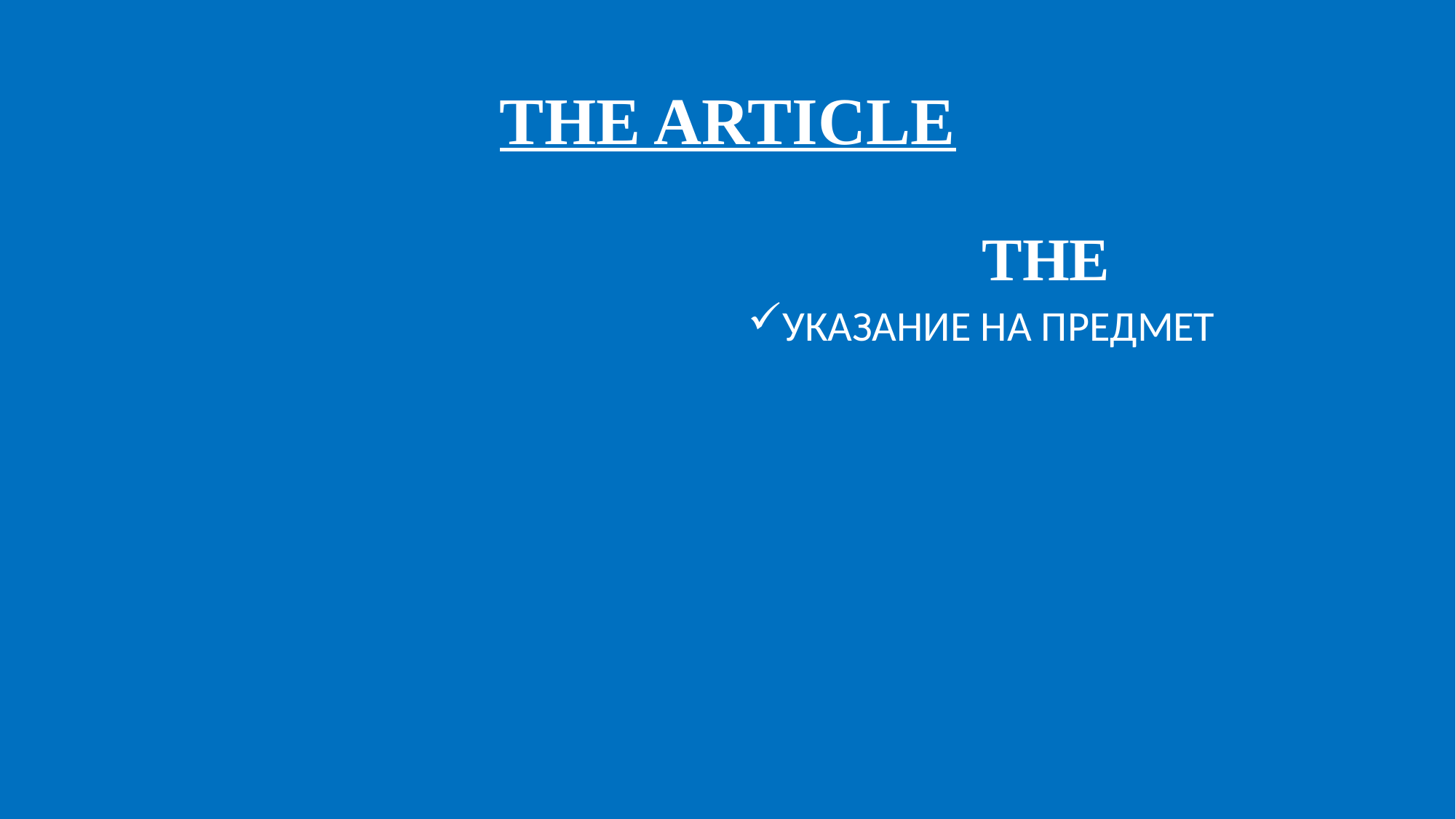

# THE ARTICLE

THE

УКАЗАНИЕ НА ПРЕДМЕТ